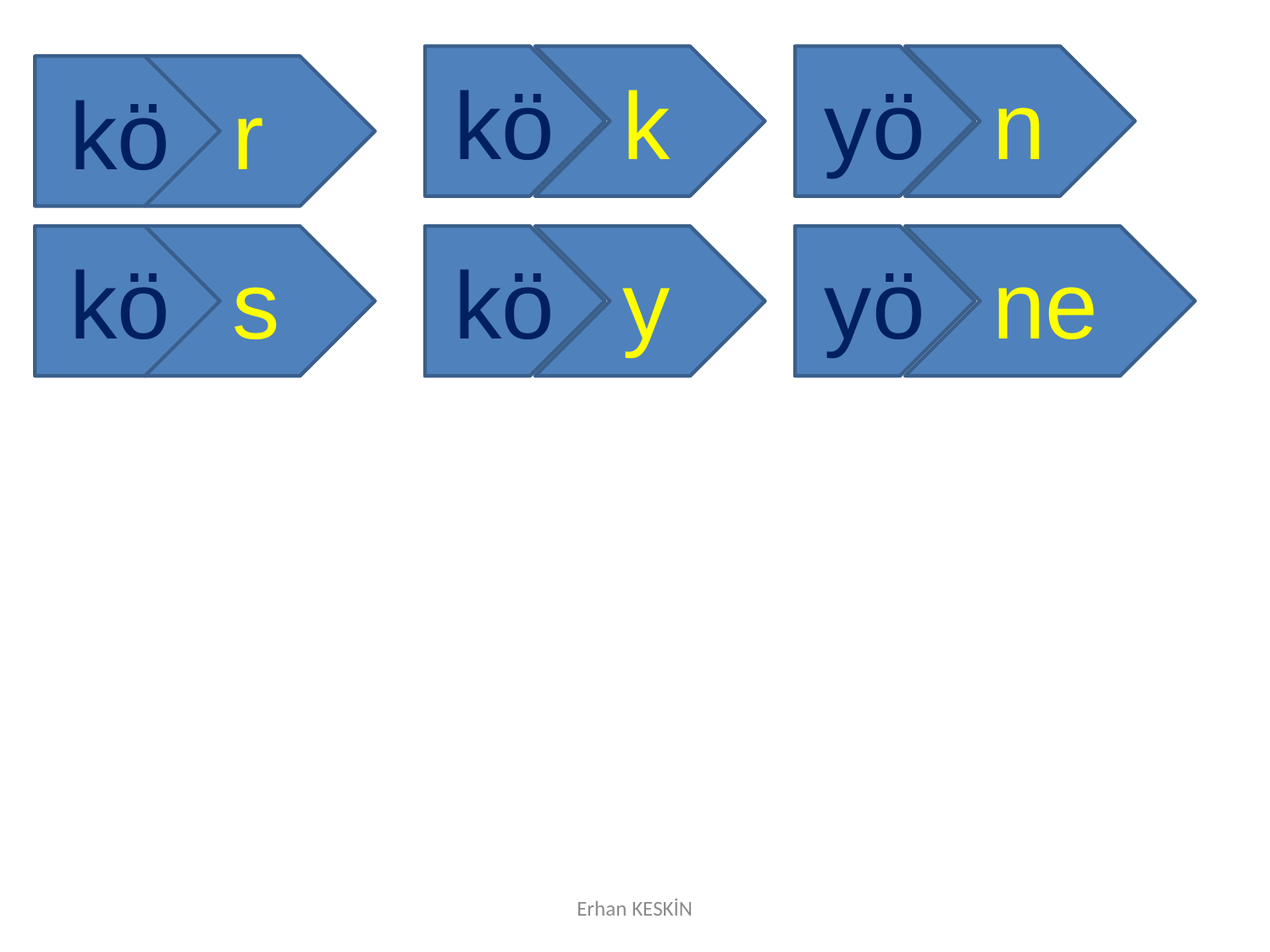

kö
k
yö
n
kö
r
kö
s
kö
y
yö
ne
Erhan KESKİN